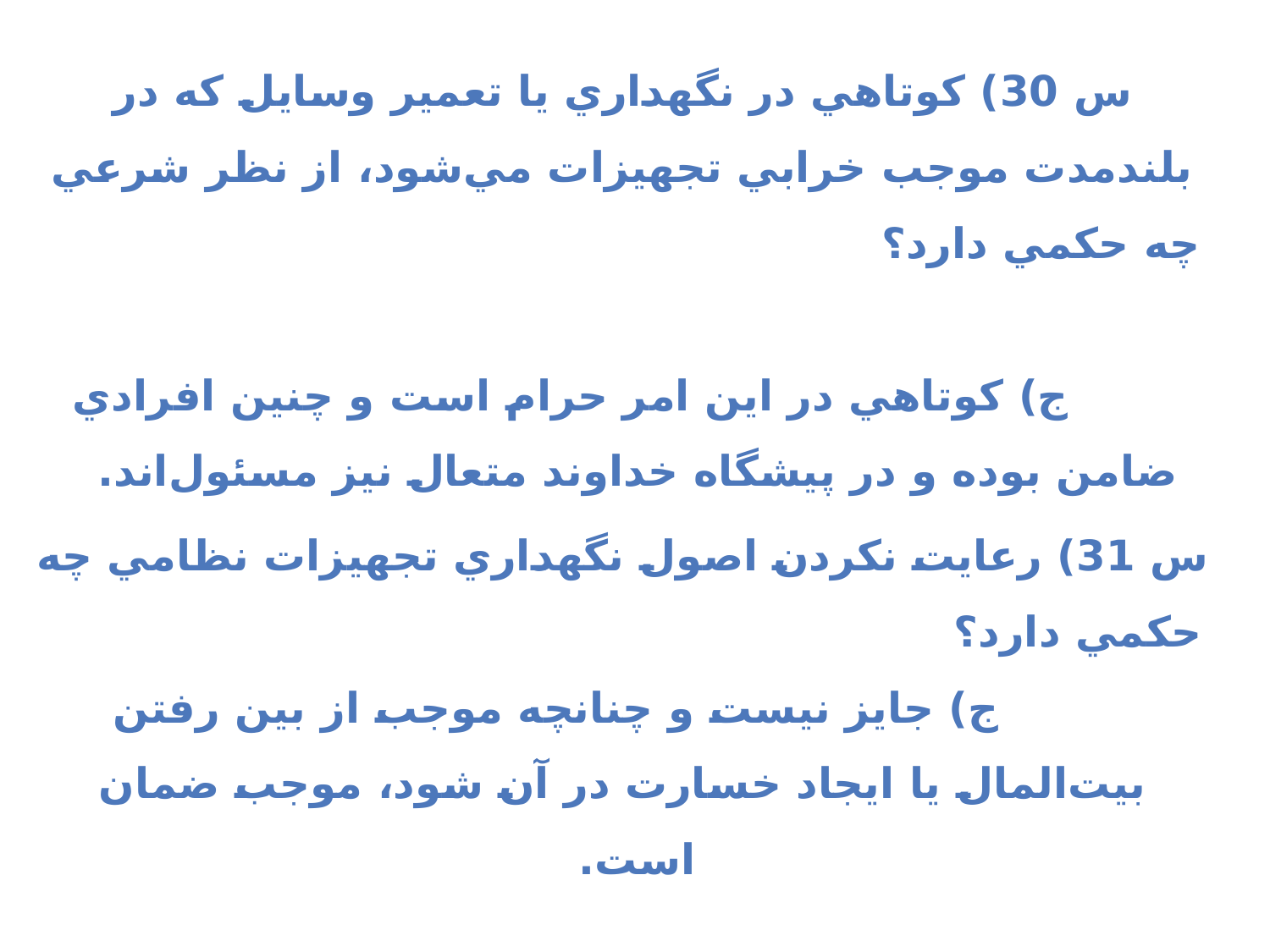

س 30) كوتاهي در نگهداري يا تعمير وسايل كه در بلندمدت موجب خرابي تجهيزات مي‌شود، از نظر شرعي چه حكمي دارد؟                                                                                                                                                 ج) كوتاهي در اين امر حرام است و چنين افرادي ضامن بوده و در پيشگاه خداوند متعال نيز مسئول‌اند.
س 31) رعايت نكردن اصول نگهداري تجهيزات نظامي چه حكمي دارد؟                                                                        ج) جايز نيست و چنانچه موجب از بين رفتن بيت‌المال يا ايجاد خسارت در آن شود، موجب ضمان است.